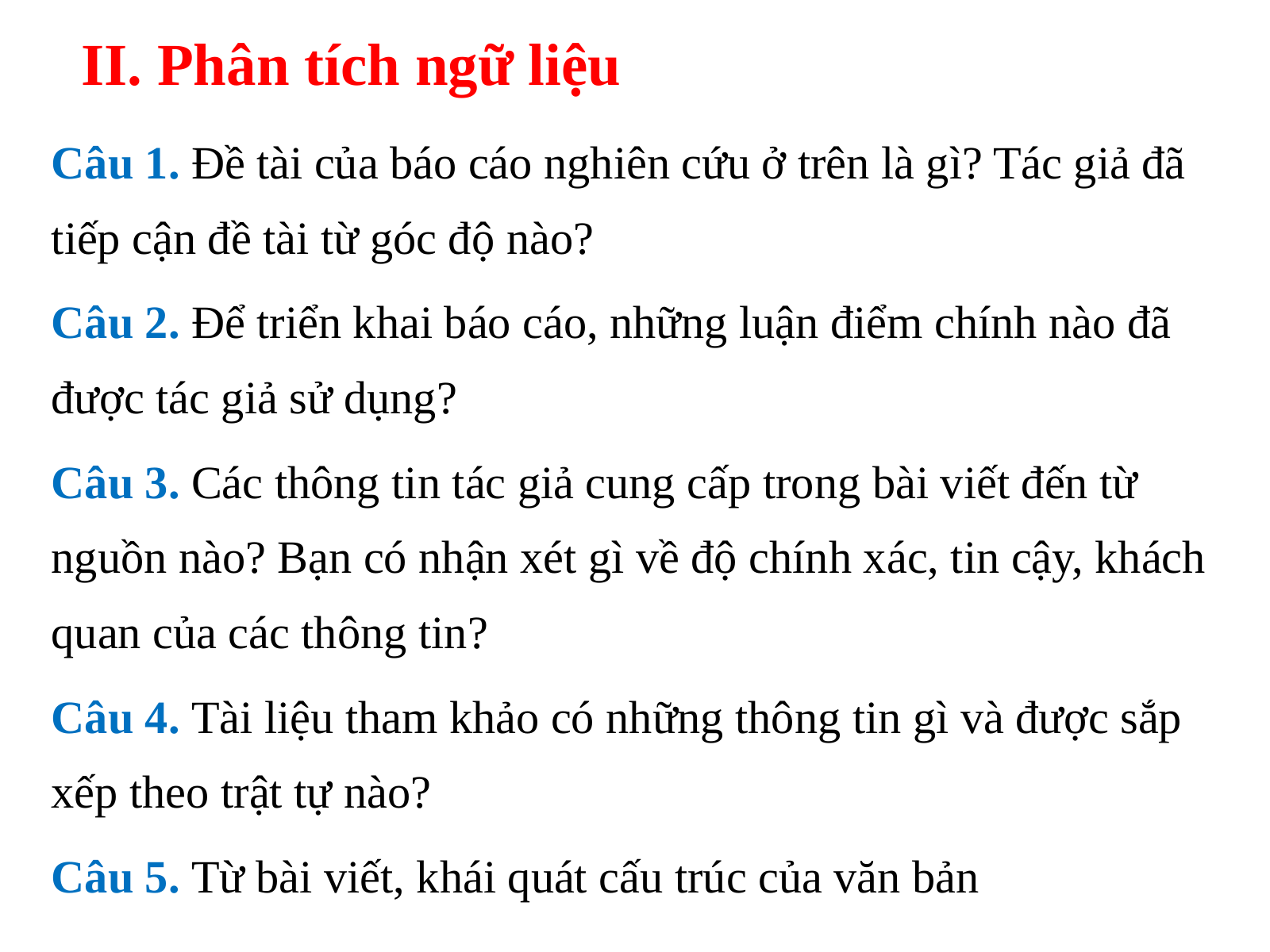

II. Phân tích ngữ liệu
Câu 1. Đề tài của báo cáo nghiên cứu ở trên là gì? Tác giả đã tiếp cận đề tài từ góc độ nào?
Câu 2. Để triển khai báo cáo, những luận điểm chính nào đã được tác giả sử dụng?
Câu 3. Các thông tin tác giả cung cấp trong bài viết đến từ nguồn nào? Bạn có nhận xét gì về độ chính xác, tin cậy, khách quan của các thông tin?
Câu 4. Tài liệu tham khảo có những thông tin gì và được sắp xếp theo trật tự nào?
Câu 5. Từ bài viết, khái quát cấu trúc của văn bản